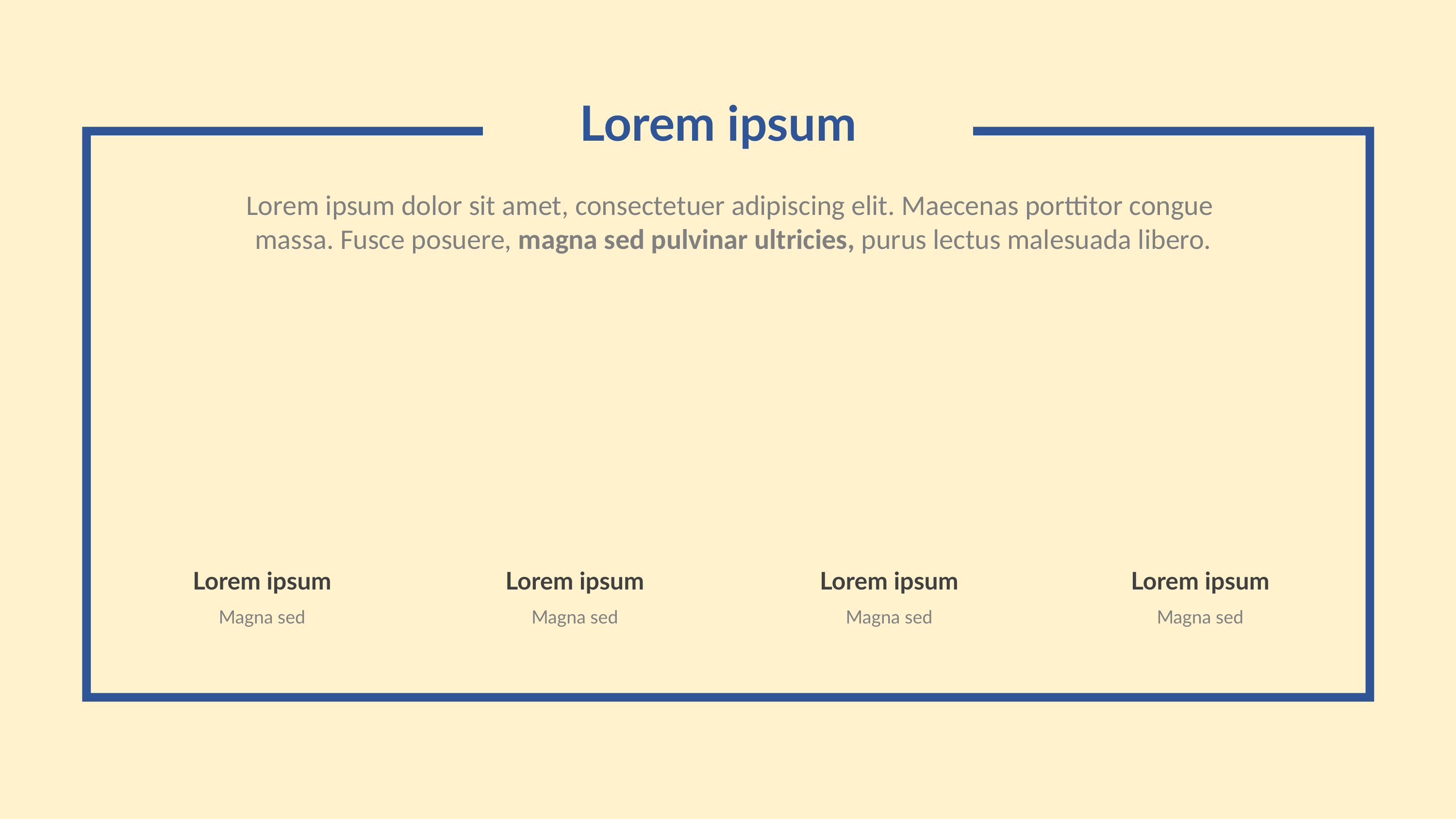

Lorem ipsum

Lorem ipsum dolor sit amet, consectetuer adipiscing elit. Maecenas porttitor congue
massa. Fusce posuere, magna sed pulvinar ultricies, purus lectus malesuada libero.

Lorem ipsum
Lorem ipsum
Lorem ipsum
Lorem ipsum
Magna sed
Magna sed
Magna sed
Magna sed